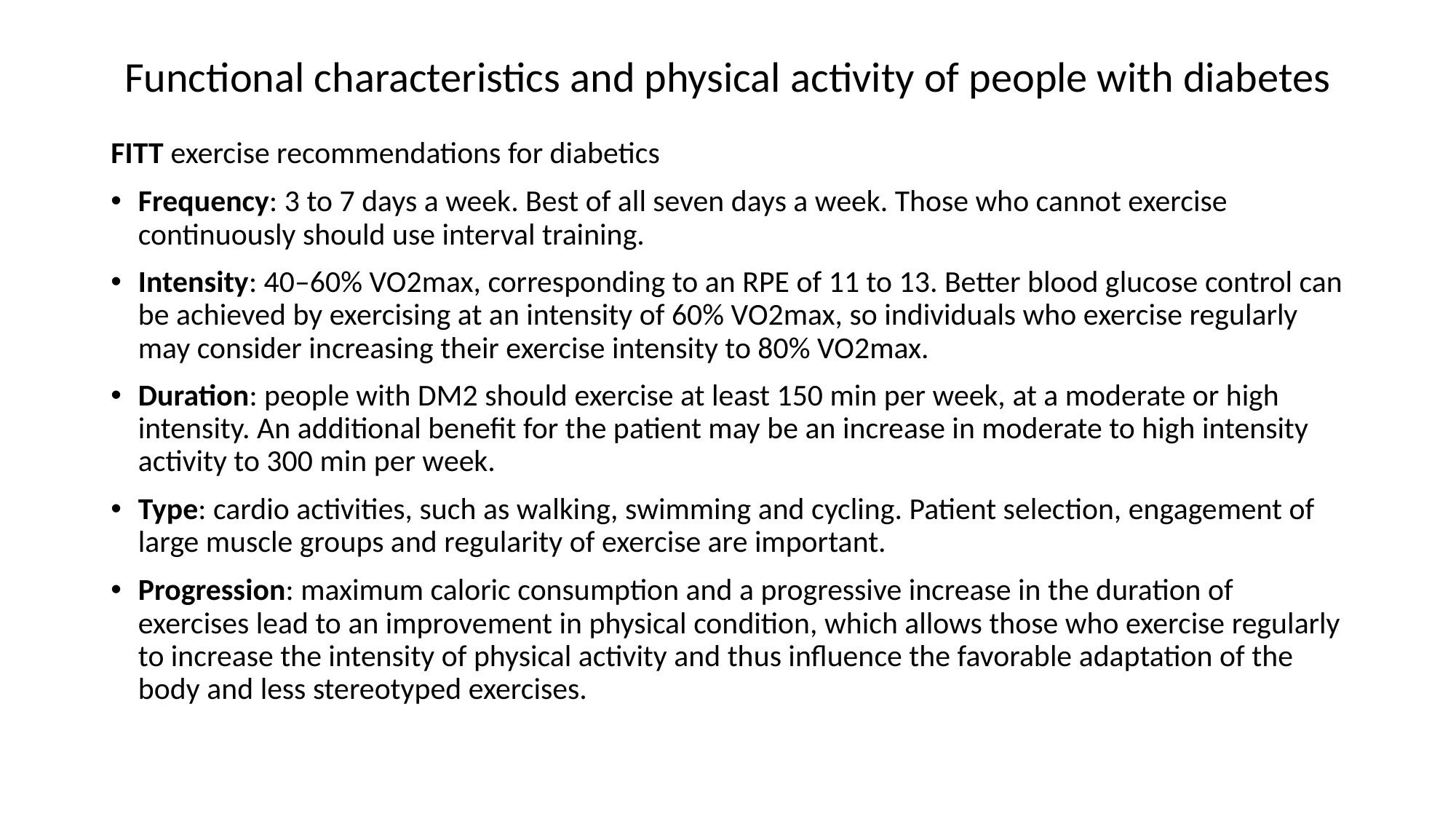

# Functional characteristics and physical activity of people with diabetes
FITT exercise recommendations for diabetics
Frequency: 3 to 7 days a week. Best of all seven days a week. Those who cannot exercise continuously should use interval training.
Intensity: 40–60% VO2max, corresponding to an RPE of 11 to 13. Better blood glucose control can be achieved by exercising at an intensity of 60% VO2max, so individuals who exercise regularly may consider increasing their exercise intensity to 80% VO2max.
Duration: people with DM2 should exercise at least 150 min per week, at a moderate or high intensity. An additional benefit for the patient may be an increase in moderate to high intensity activity to 300 min per week.
Type: cardio activities, such as walking, swimming and cycling. Patient selection, engagement of large muscle groups and regularity of exercise are important.
Progression: maximum caloric consumption and a progressive increase in the duration of exercises lead to an improvement in physical condition, which allows those who exercise regularly to increase the intensity of physical activity and thus influence the favorable adaptation of the body and less stereotyped exercises.